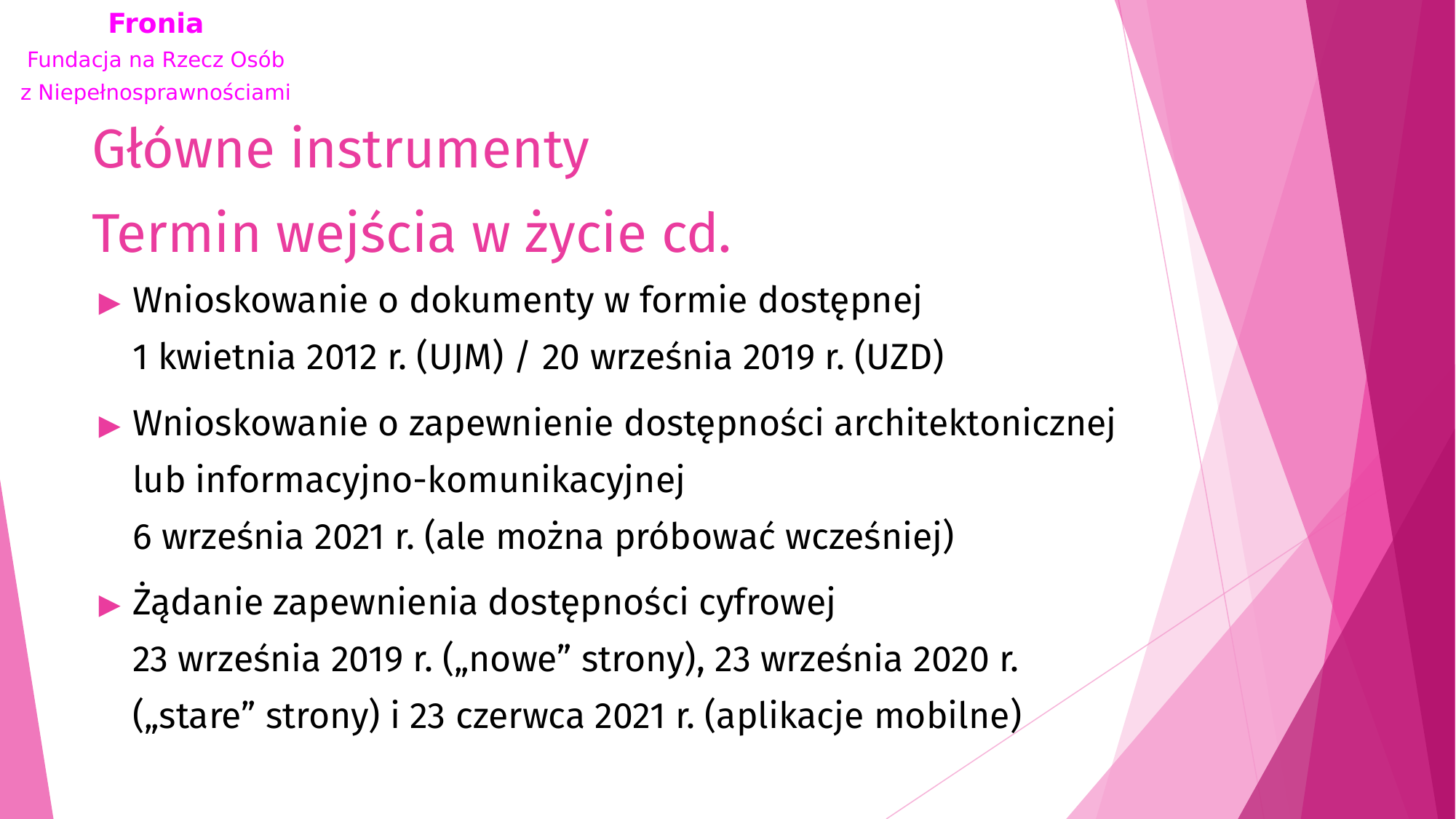

# Główne instrumenty Termin wejścia w życie cd.
Wnioskowanie o dokumenty w formie dostępnej
1 kwietnia 2012 r. (UJM) / 20 września 2019 r. (UZD)
Wnioskowanie o zapewnienie dostępności architektonicznej lub informacyjno-komunikacyjnej
6 września 2021 r. (ale można próbować wcześniej)
Żądanie zapewnienia dostępności cyfrowej
23 września 2019 r. („nowe” strony), 23 września 2020 r.
(„stare” strony) i 23 czerwca 2021 r. (aplikacje mobilne)